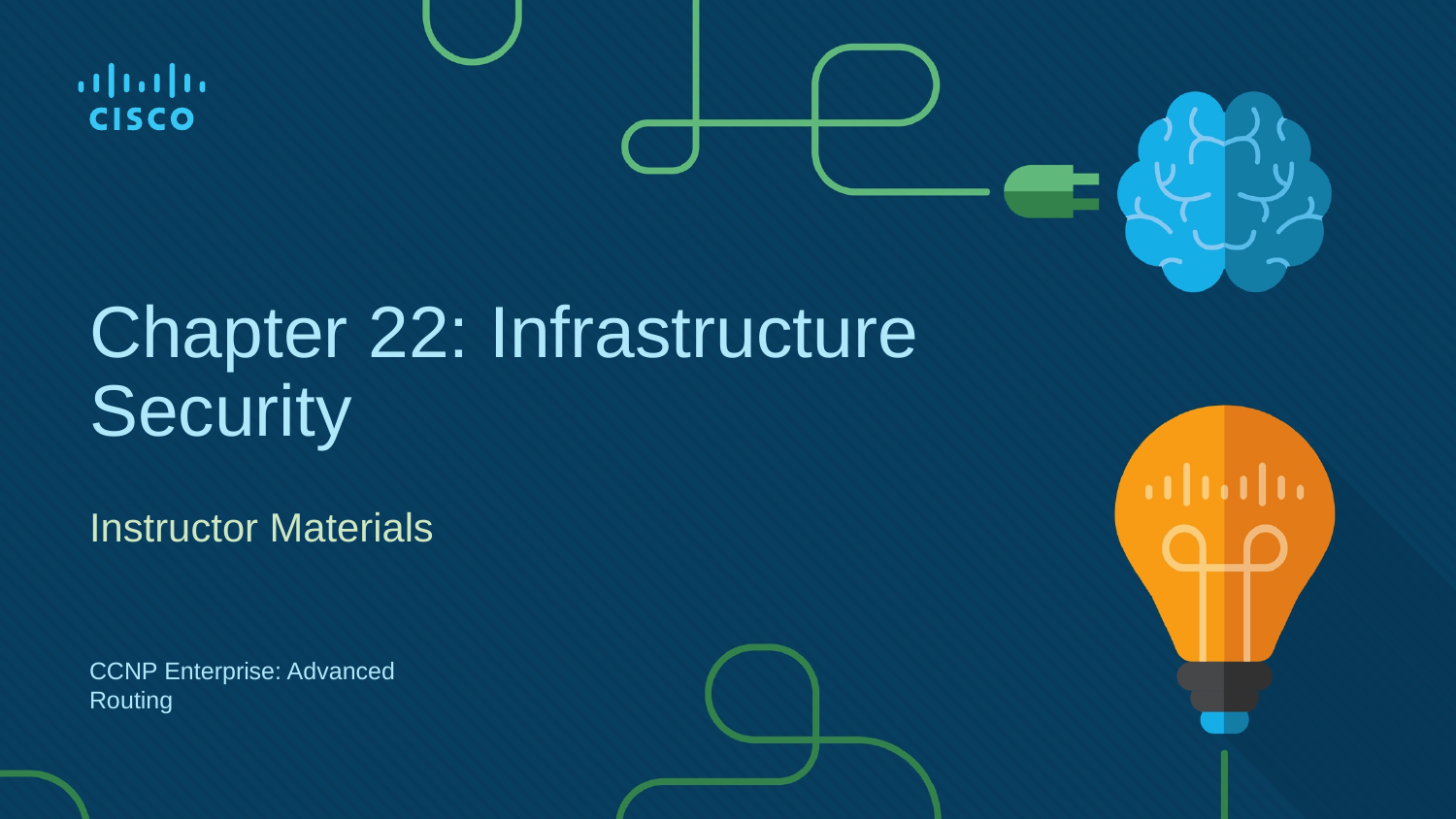

# Chapter 22: Infrastructure Security
Instructor Materials
CCNP Enterprise: Advanced Routing